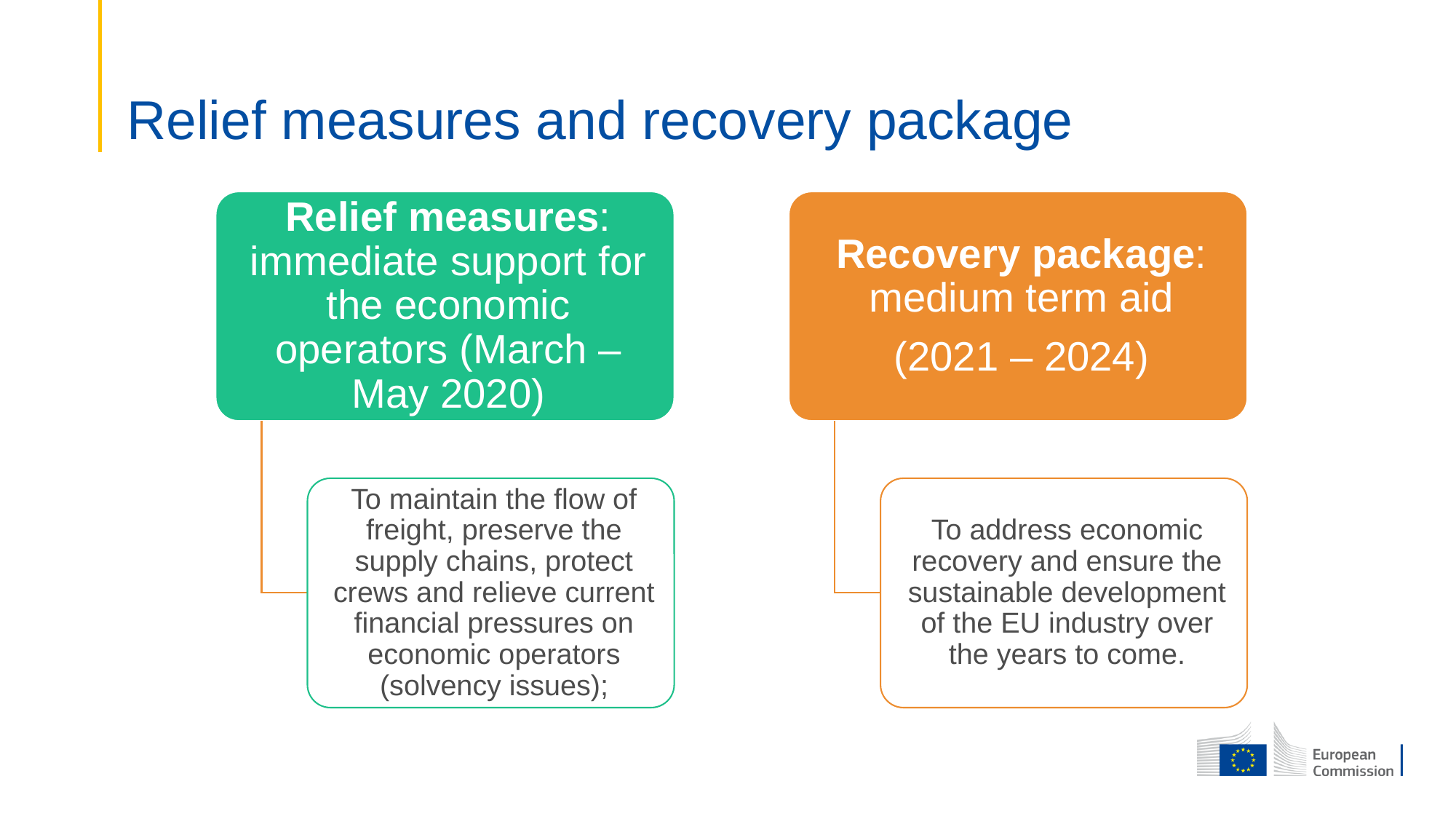

# Relief measures and recovery package
Relief measures: immediate support for the economic operators (March – May 2020)
To maintain the flow of freight, preserve the supply chains, protect crews and relieve current financial pressures on economic operators (solvency issues);
Recovery package: medium term aid
(2021 – 2024)
To address economic recovery and ensure the sustainable development of the EU industry over the years to come.